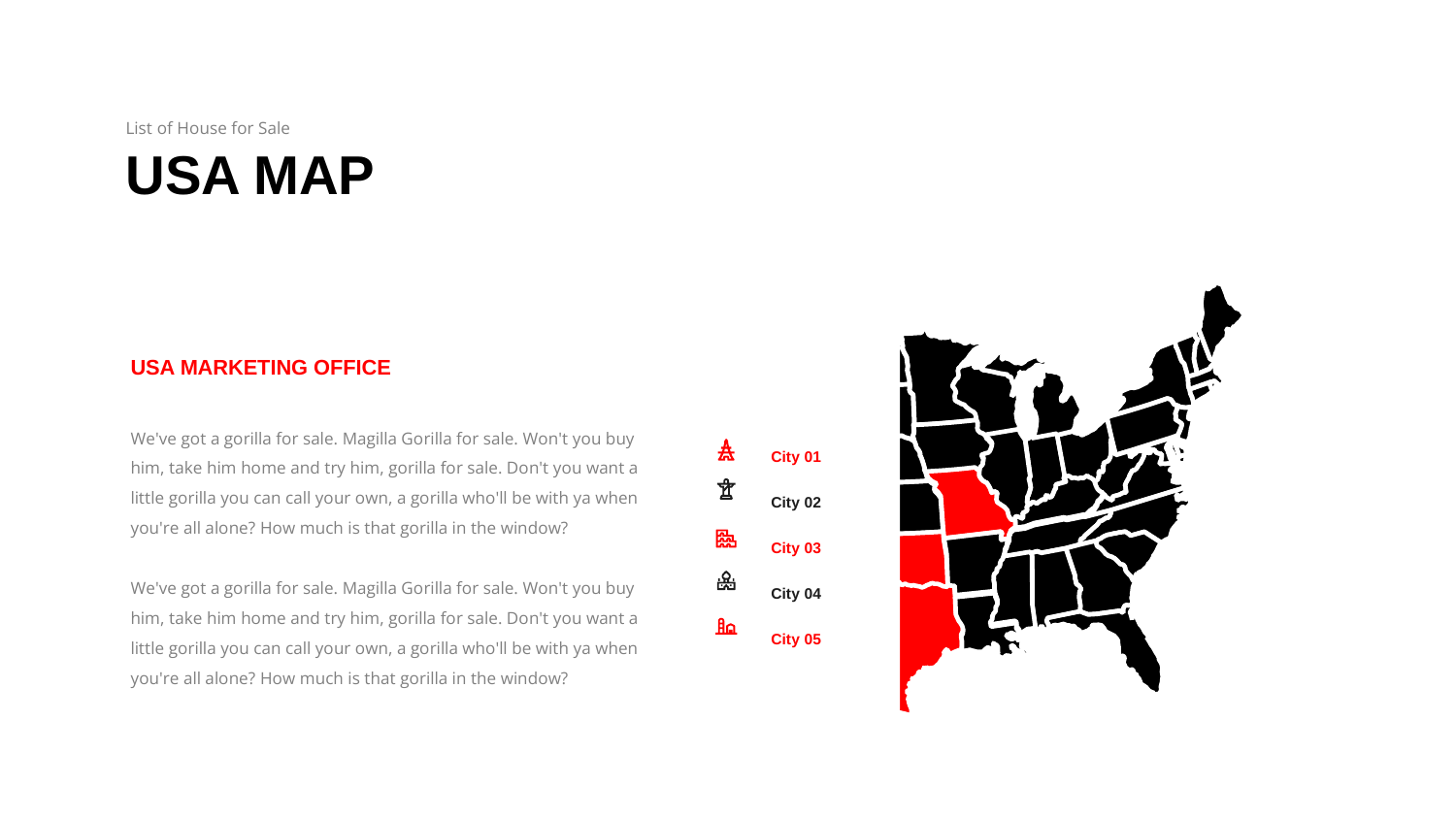

List of House for Sale
USA MAP

USA MARKETING OFFICE
We've got a gorilla for sale. Magilla Gorilla for sale. Won't you buy him, take him home and try him, gorilla for sale. Don't you want a little gorilla you can call your own, a gorilla who'll be with ya when you're all alone? How much is that gorilla in the window?

We've got a gorilla for sale. Magilla Gorilla for sale. Won't you buy him, take him home and try him, gorilla for sale. Don't you want a little gorilla you can call your own, a gorilla who'll be with ya when you're all alone? How much is that gorilla in the window?
City 01
City 02
City 03
City 04
City 05